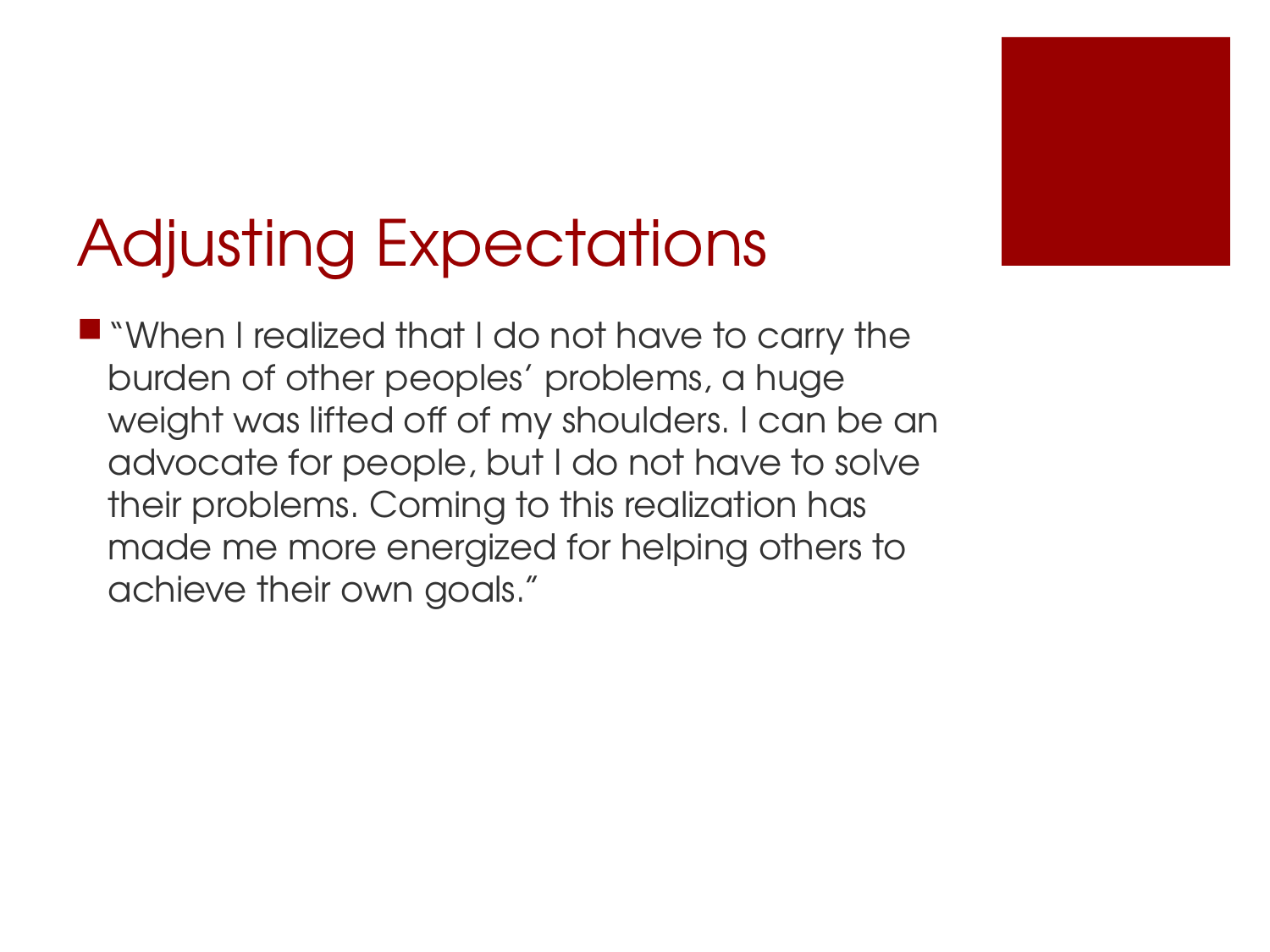

# Adjusting Expectations
“When I realized that I do not have to carry the burden of other peoples’ problems, a huge weight was lifted off of my shoulders. I can be an advocate for people, but I do not have to solve their problems. Coming to this realization has made me more energized for helping others to achieve their own goals.”